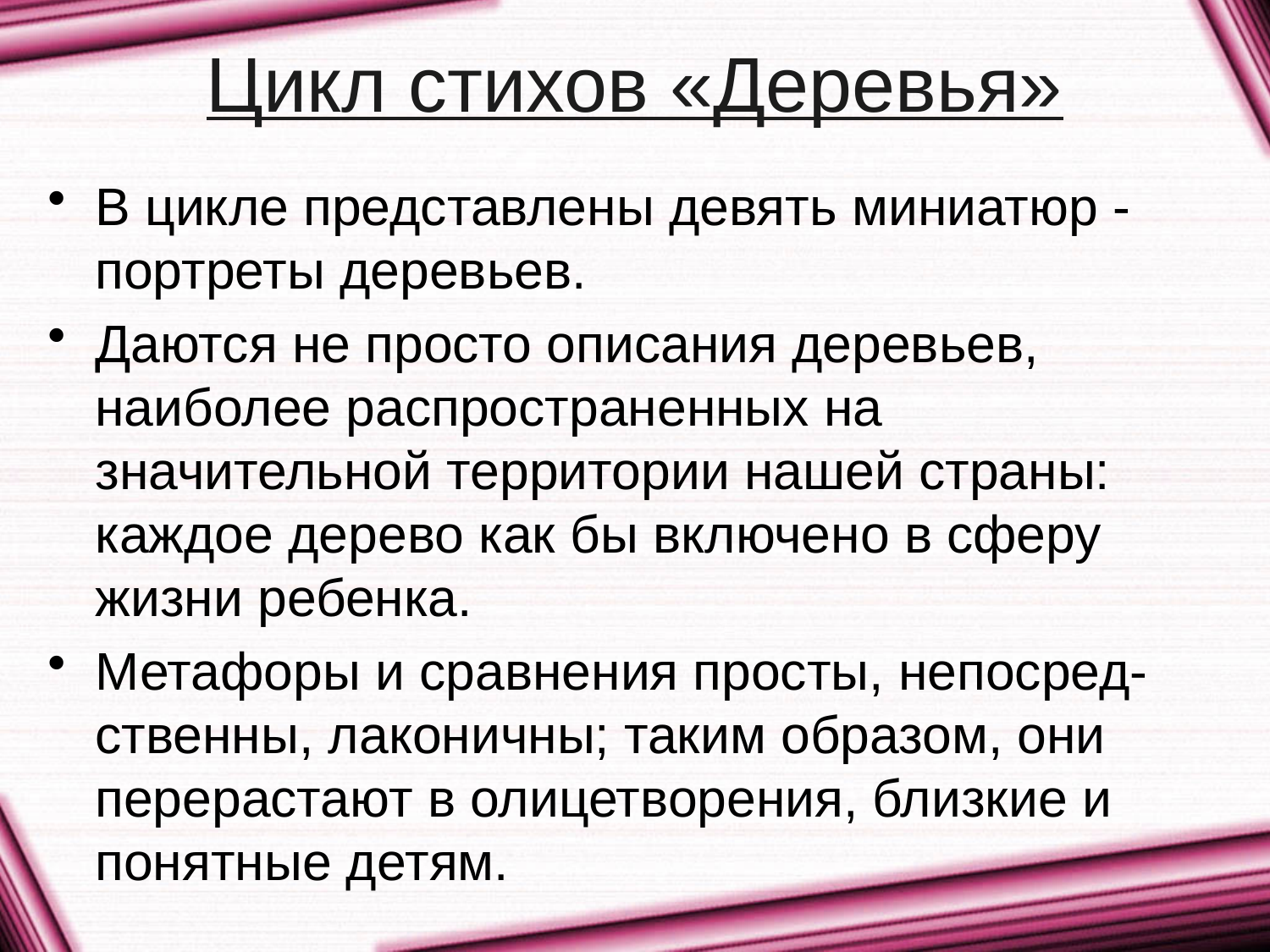

# Цикл стихов «Деревья»
В цикле представлены девять миниатюр - портреты деревьев.
Даются не просто описания деревьев, наиболее распространенных на значительной территории нашей страны: каждое дерево как бы включено в сферу жизни ребенка.
Метафоры и сравнения просты, непосред-ственны, лаконичны; таким образом, они перерастают в олицетворения, близкие и понятные детям.